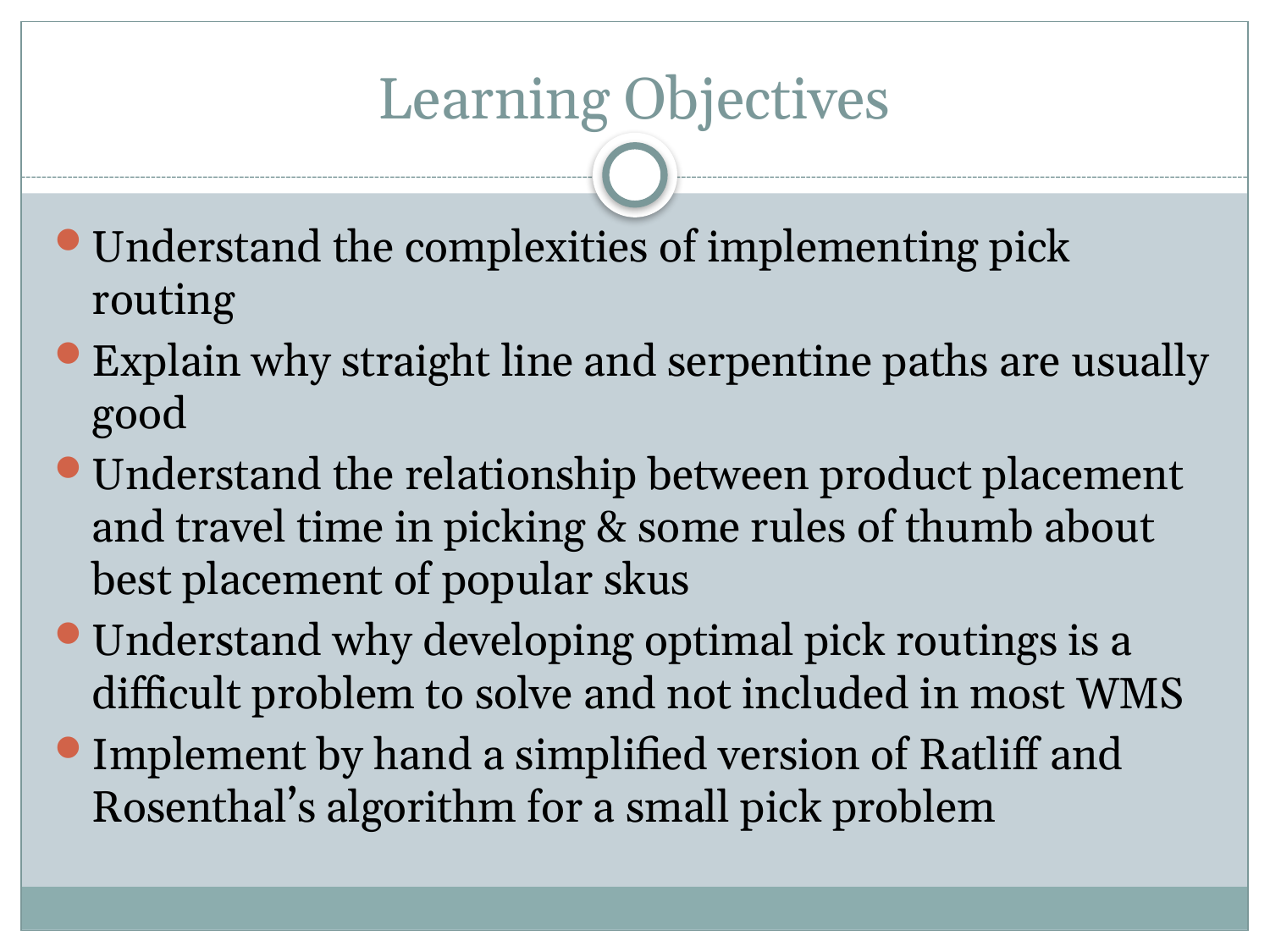

# Learning Objectives
Understand the complexities of implementing pick routing
Explain why straight line and serpentine paths are usually good
Understand the relationship between product placement and travel time in picking & some rules of thumb about best placement of popular skus
Understand why developing optimal pick routings is a difficult problem to solve and not included in most WMS
Implement by hand a simplified version of Ratliff and Rosenthal’s algorithm for a small pick problem